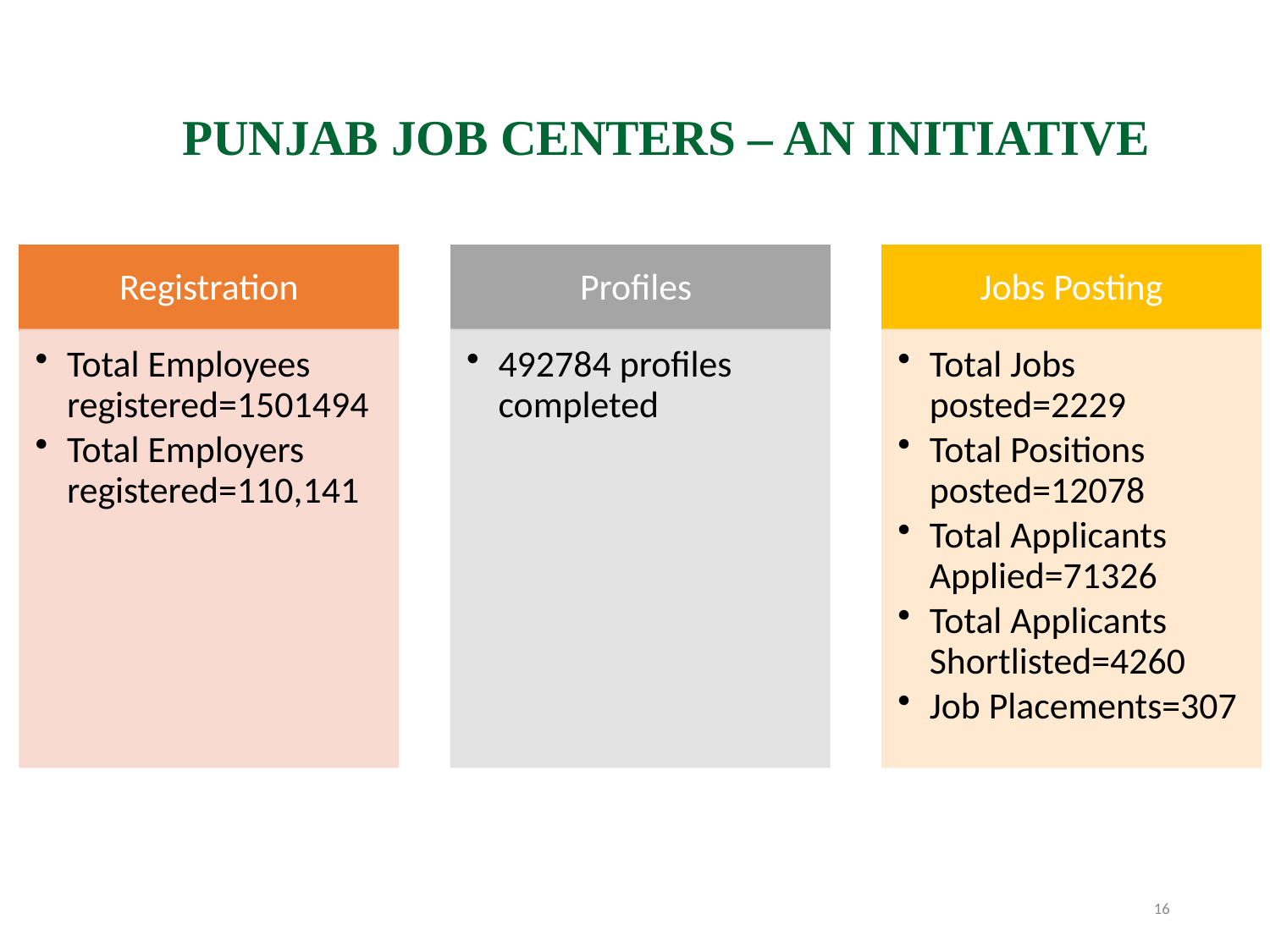

# PUNJAB JOB CENTERS – AN INITIATIVE
Registration
Total Employees registered=1501494
Total Employers registered=110,141
Profiles
492784 profiles completed
Jobs Posting
Total Jobs posted=2229
Total Positions posted=12078
Total Applicants Applied=71326
Total Applicants Shortlisted=4260
Job Placements=307
16